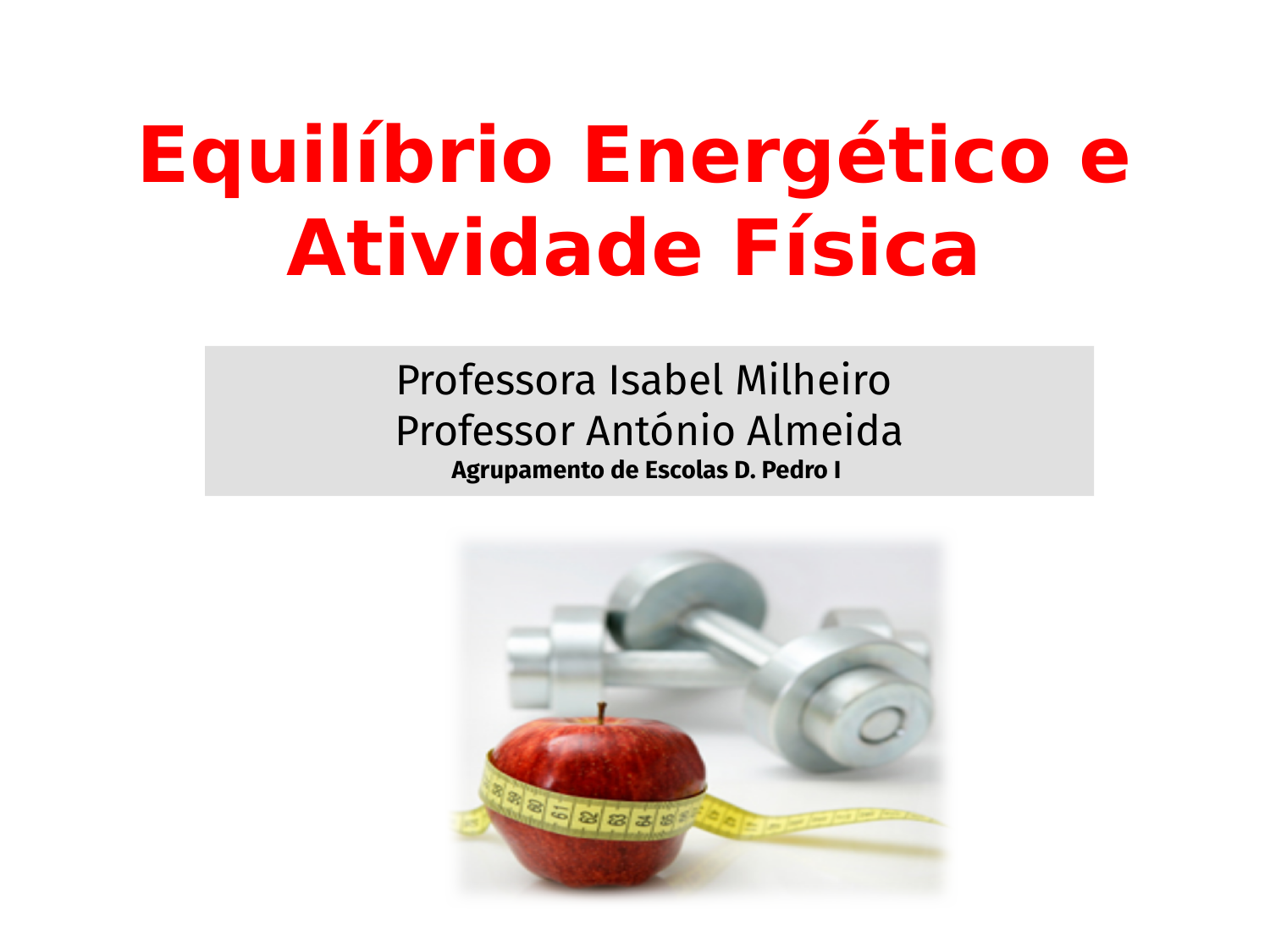

# Equilíbrio Energético e Atividade Física
Professora Isabel Milheiro
Professor António Almeida
Agrupamento de Escolas D. Pedro I